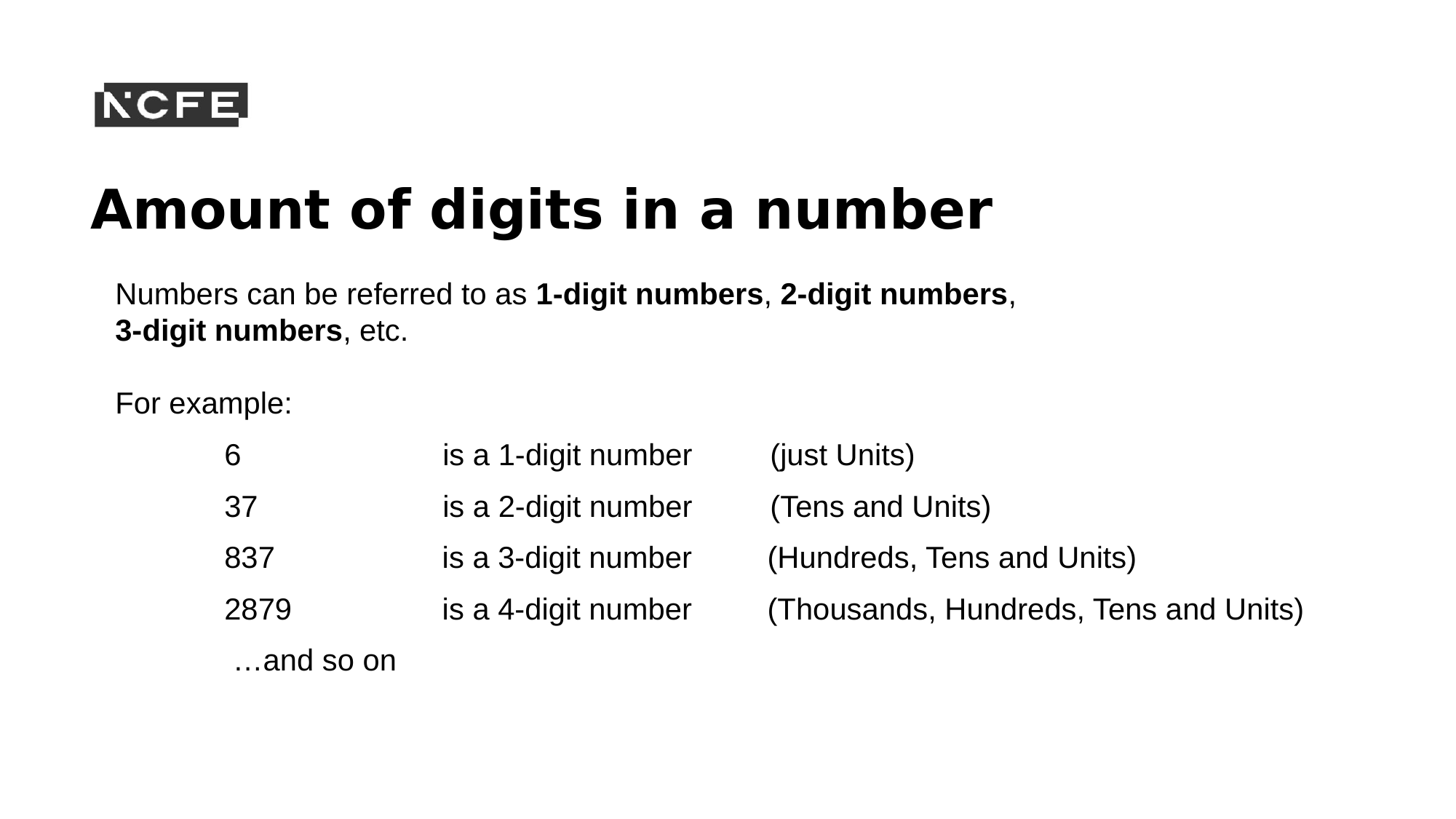

# Amount of digits in a number
Numbers can be referred to as 1-digit numbers, 2-digit numbers,
3-digit numbers, etc.

For example:
	6		is a 1-digit number 	(just Units)
	37 		is a 2-digit number 	(Tens and Units)
	837 	             is a 3-digit number         (Hundreds, Tens and Units)
	2879	             is a 4-digit number         (Thousands, Hundreds, Tens and Units)
	 …and so on